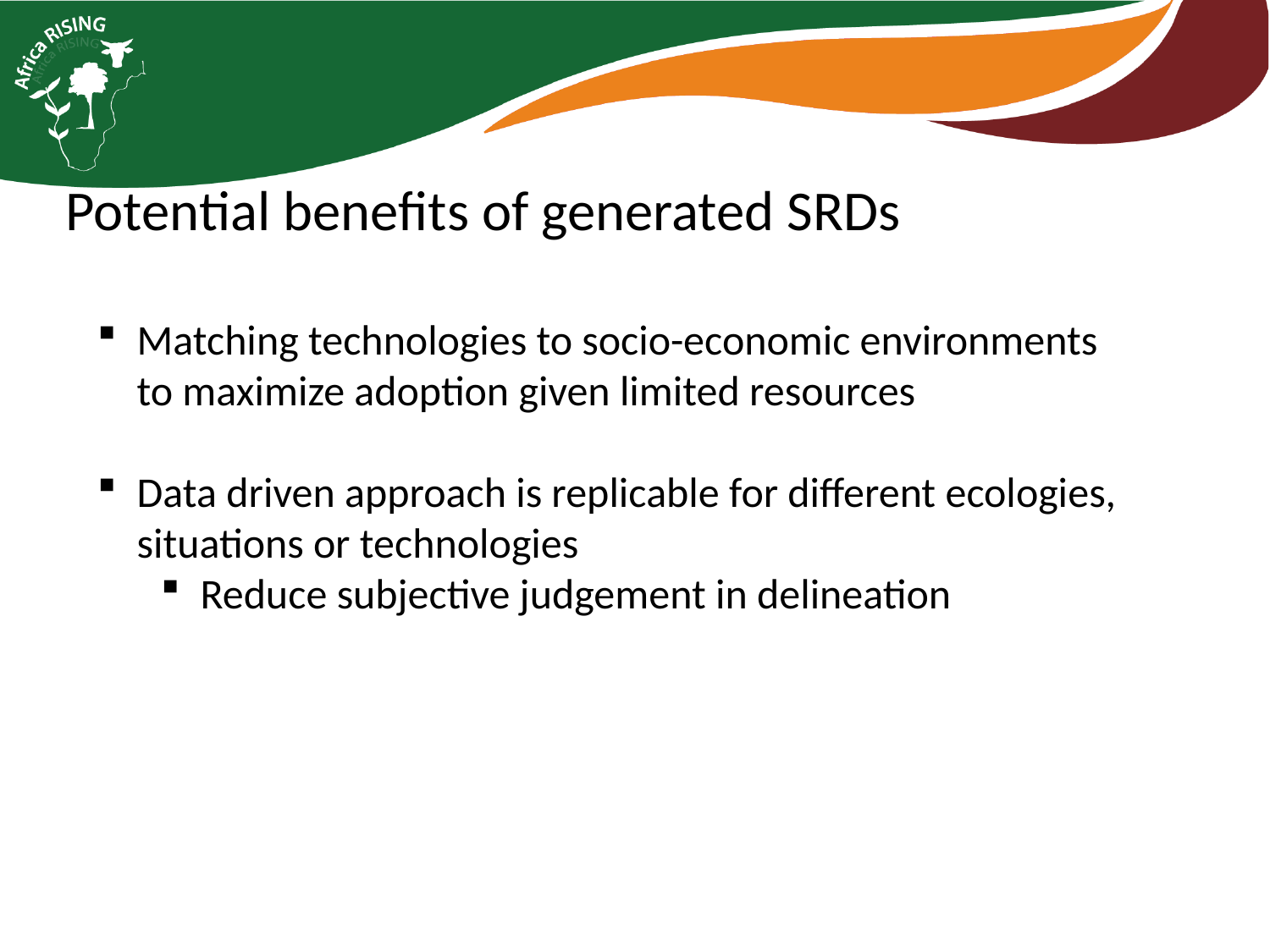

# Potential benefits of generated SRDs
Matching technologies to socio-economic environments to maximize adoption given limited resources

Data driven approach is replicable for different ecologies, situations or technologies
Reduce subjective judgement in delineation